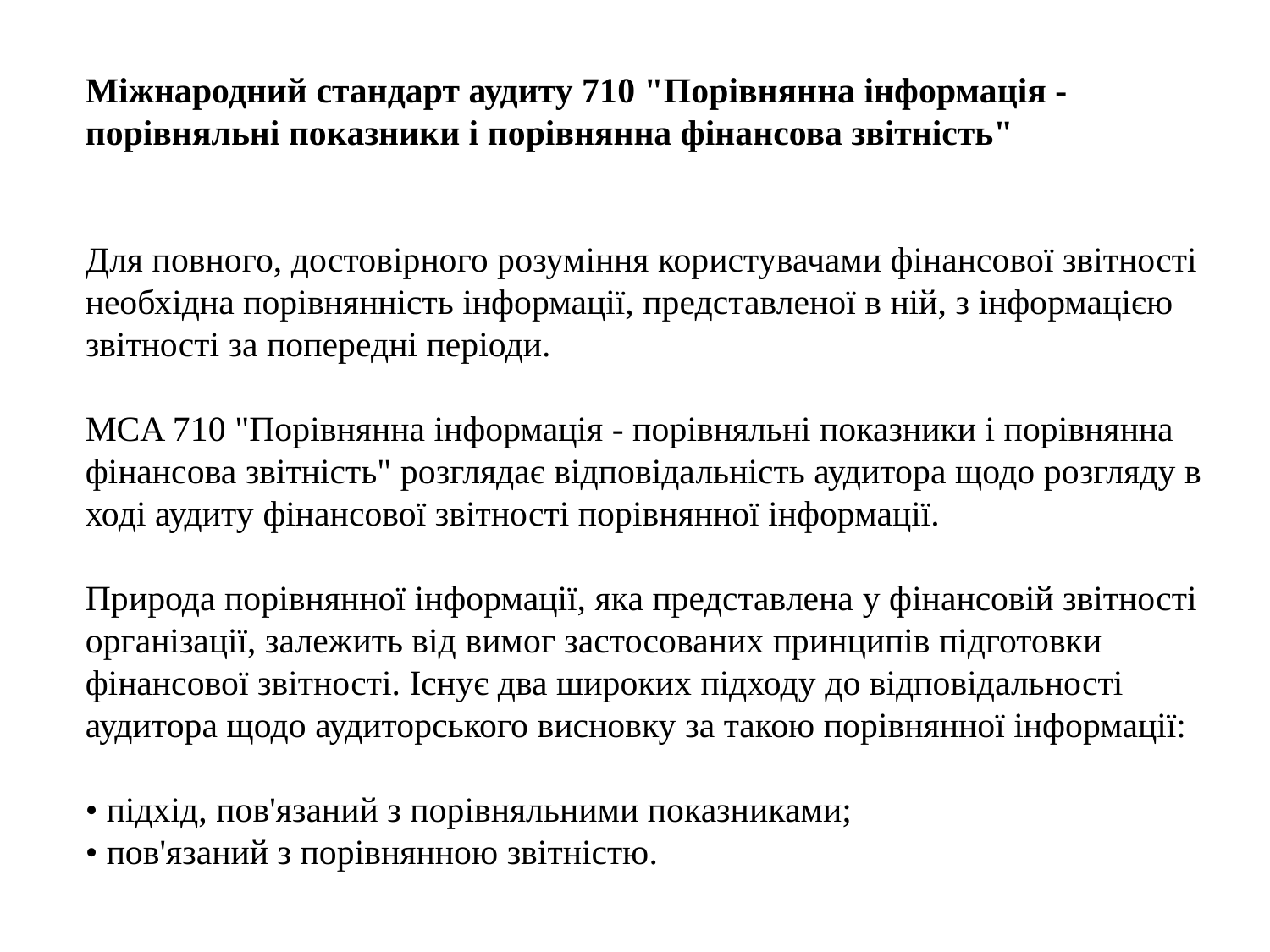

Міжнародний стандарт аудиту 710 "Порівнянна інформація - порівняльні показники і порівнянна фінансова звітність"
Для повного, достовірного розуміння користувачами фінансової звітності необхідна порівнянність інформації, представленої в ній, з інформацією звітності за попередні періоди.
MCA 710 "Порівнянна інформація - порівняльні показники і порівнянна фінансова звітність" розглядає відповідальність аудитора щодо розгляду в ході аудиту фінансової звітності порівнянної інформації.
Природа порівнянної інформації, яка представлена ​​у фінансовій звітності організації, залежить від вимог застосованих принципів підготовки фінансової звітності. Існує два широких підходу до відповідальності аудитора щодо аудиторського висновку за такою порівнянної інформації:
• підхід, пов'язаний з порівняльними показниками;
• пов'язаний з порівнянною звітністю.